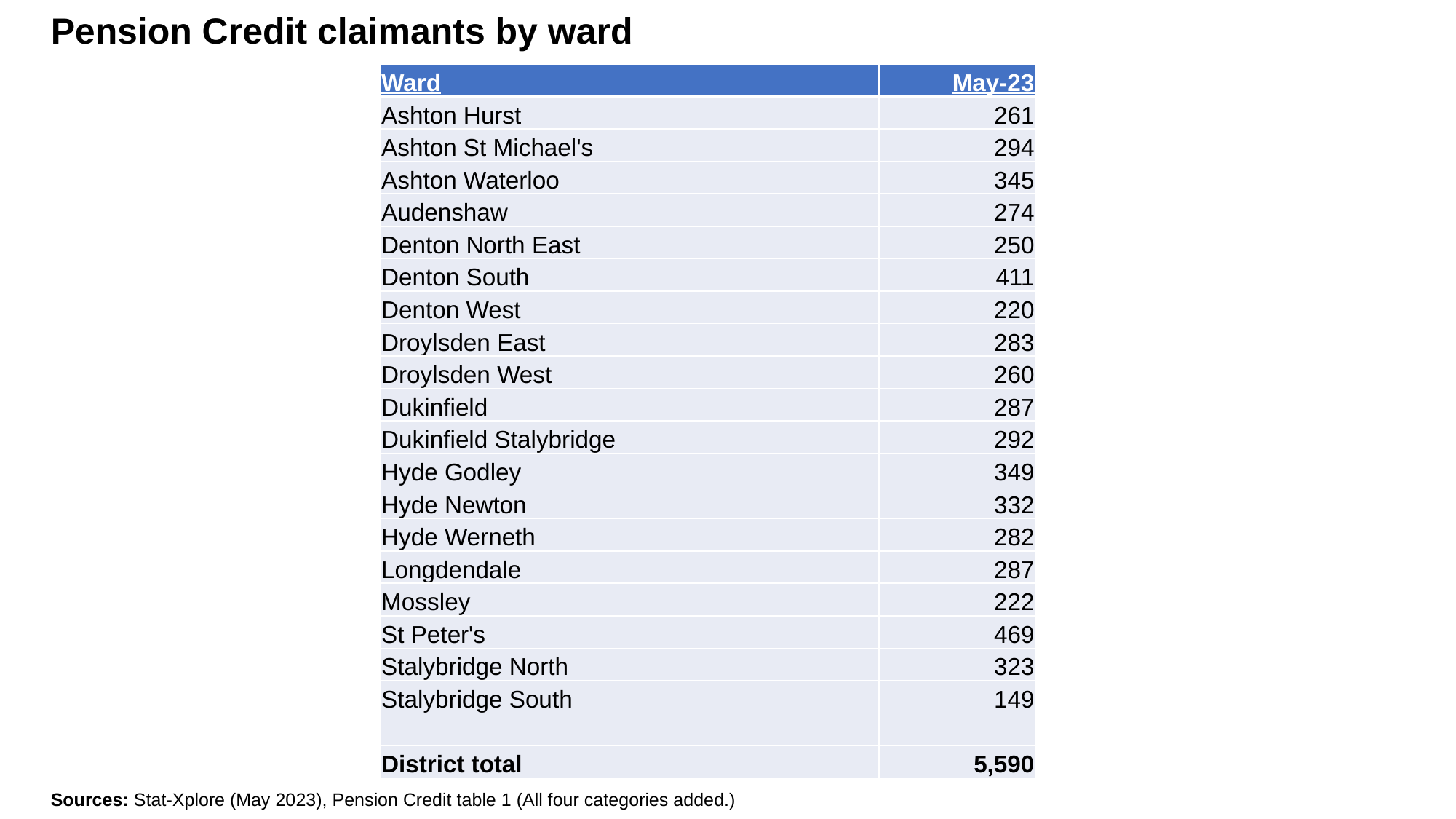

Pension Credit claimants by ward
Pension Credit claimants by ward
| Ward | May-23 |
| --- | --- |
| Ashton Hurst | 261 |
| Ashton St Michael's | 294 |
| Ashton Waterloo | 345 |
| Audenshaw | 274 |
| Denton North East | 250 |
| Denton South | 411 |
| Denton West | 220 |
| Droylsden East | 283 |
| Droylsden West | 260 |
| Dukinfield | 287 |
| Dukinfield Stalybridge | 292 |
| Hyde Godley | 349 |
| Hyde Newton | 332 |
| Hyde Werneth | 282 |
| Longdendale | 287 |
| Mossley | 222 |
| St Peter's | 469 |
| Stalybridge North | 323 |
| Stalybridge South | 149 |
|  |  |
| District total | 5,590 |
Sources: Stat-Xplore (May 2023), Pension Credit table 1 (All four categories added.)